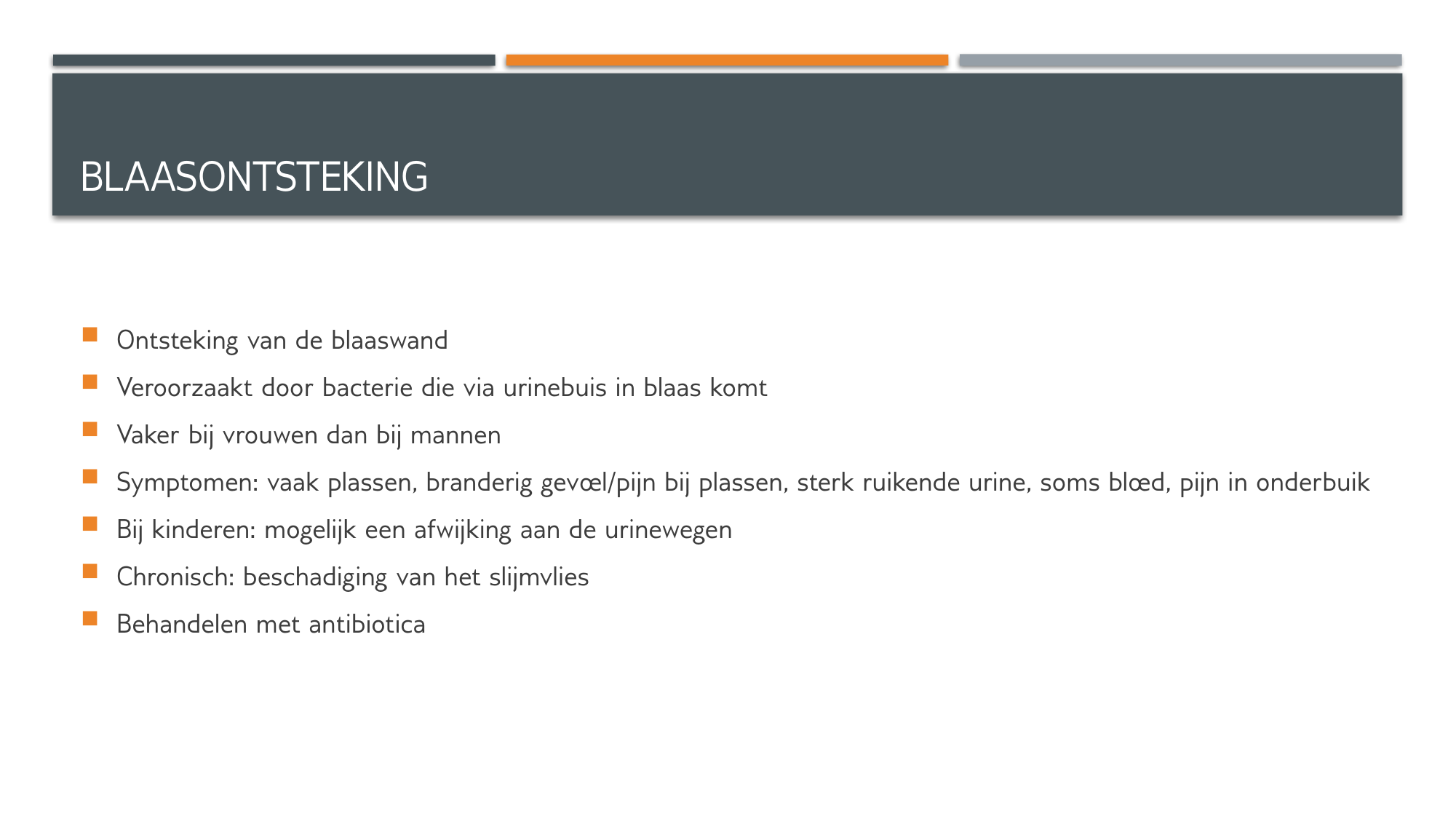

# blaasontsteking
Ontsteking van de blaaswand
Veroorzaakt door bacterie die via urinebuis in blaas komt
Vaker bij vrouwen dan bij mannen
Symptomen: vaak plassen, branderig gevoel/pijn bij plassen, sterk ruikende urine, soms bloed, pijn in onderbuik
Bij kinderen: mogelijk een afwijking aan de urinewegen
Chronisch: beschadiging van het slijmvlies
Behandelen met antibiotica